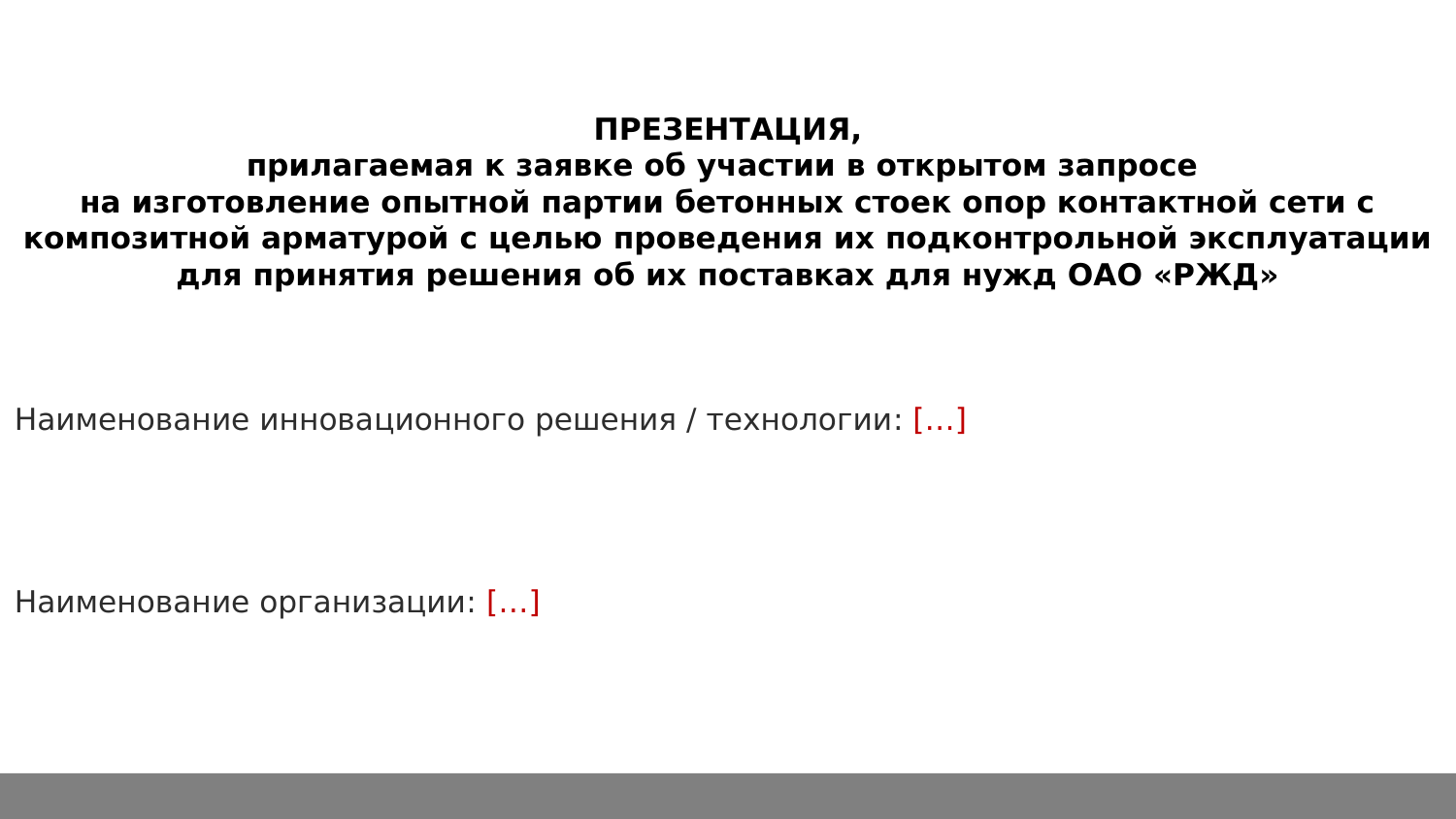

ПРЕЗЕНТАЦИЯ,
прилагаемая к заявке об участии в открытом запросе
на изготовление опытной партии бетонных стоек опор контактной сети с композитной арматурой с целью проведения их подконтрольной эксплуатации для принятия решения об их поставках для нужд ОАО «РЖД»

Наименование инновационного решения / технологии: […]

Наименование организации: […]